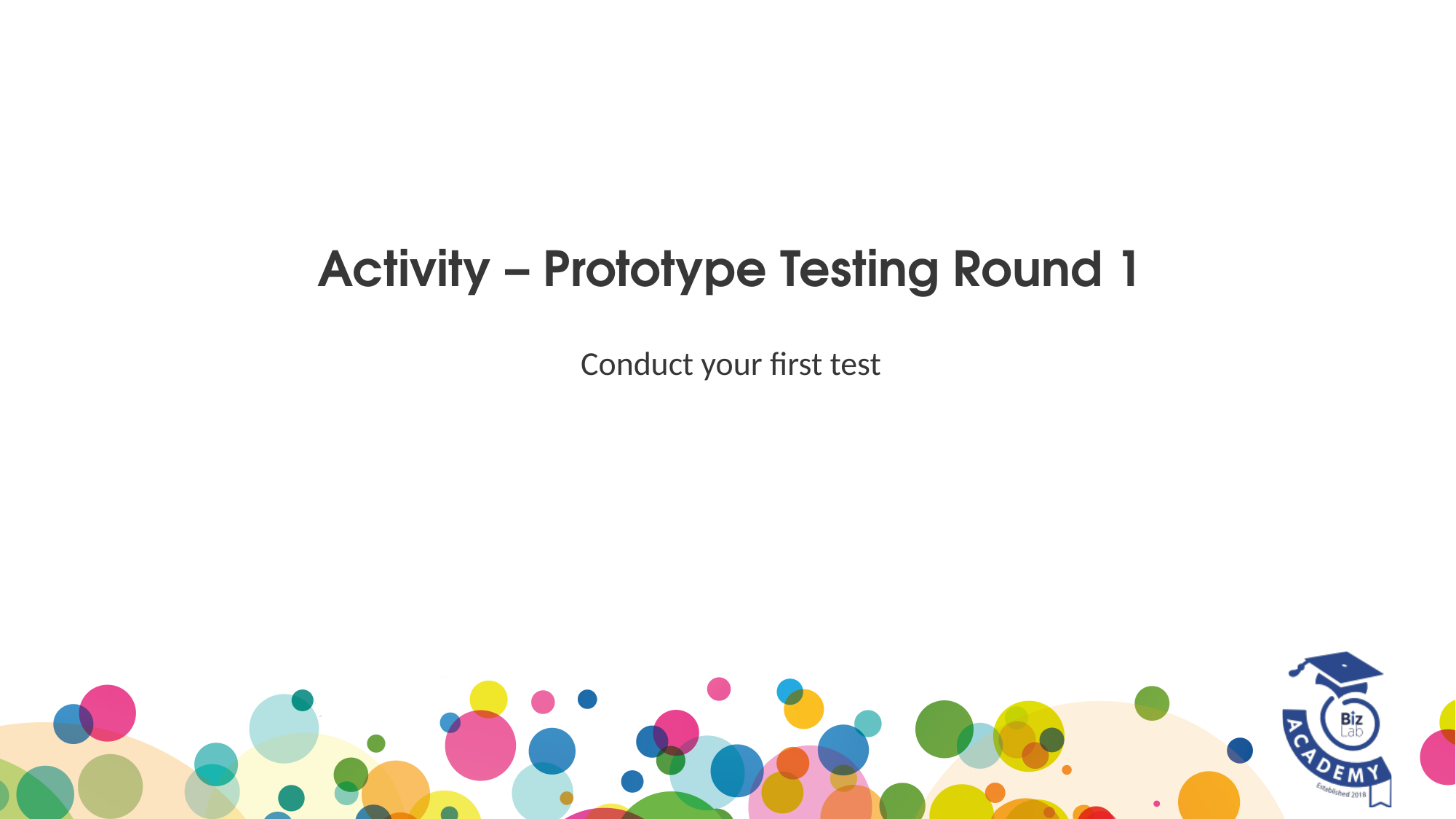

# Activity – Prototype Testing Round 1
Conduct your first test